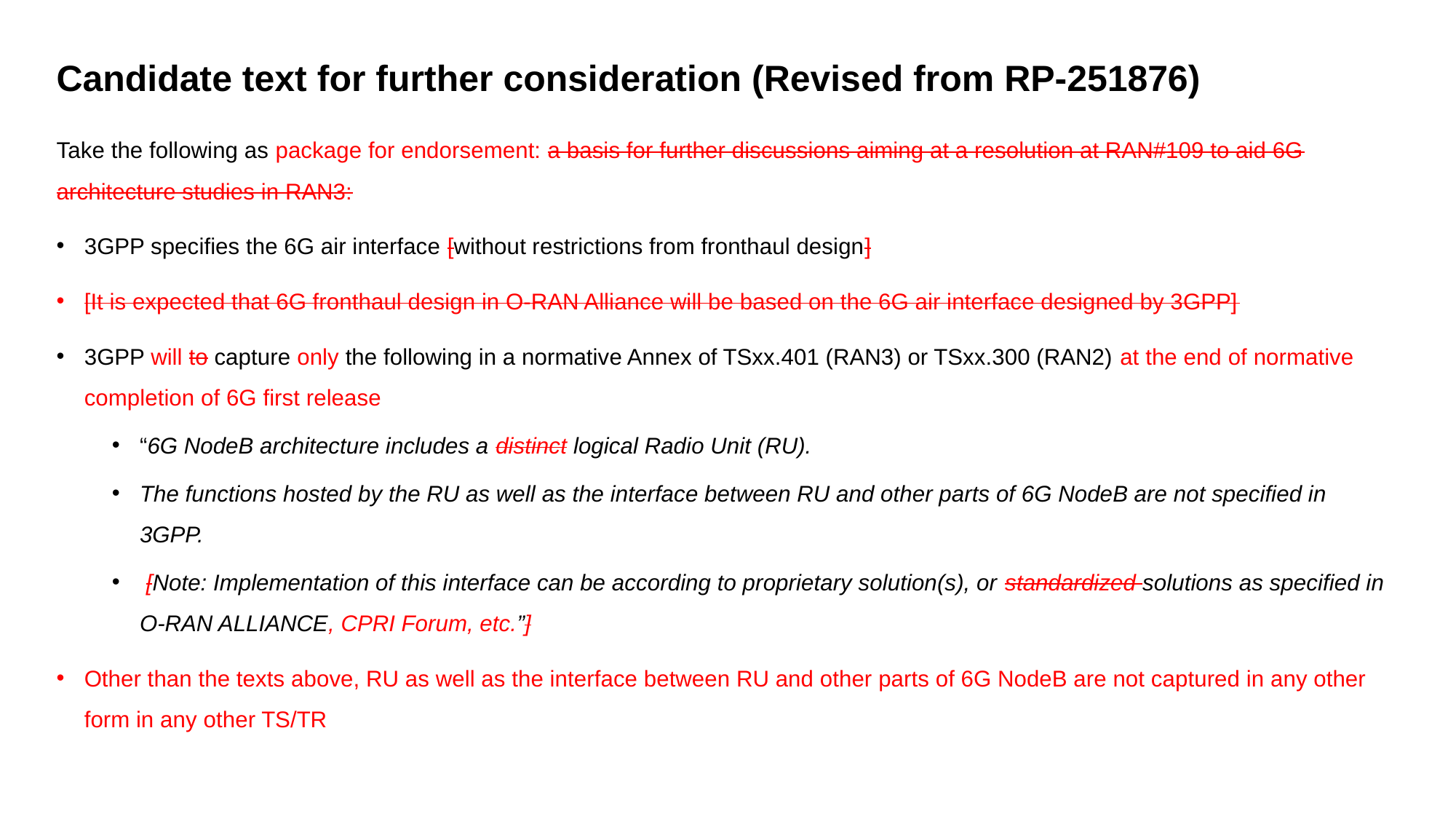

# Candidate text for further consideration (Revised from RP-251876)
Take the following as package for endorsement: a basis for further discussions aiming at a resolution at RAN#109 to aid 6G architecture studies in RAN3:
3GPP specifies the 6G air interface [without restrictions from fronthaul design]
[It is expected that 6G fronthaul design in O-RAN Alliance will be based on the 6G air interface designed by 3GPP]
3GPP will to capture only the following in a normative Annex of TSxx.401 (RAN3) or TSxx.300 (RAN2) at the end of normative completion of 6G first release
“6G NodeB architecture includes a distinct logical Radio Unit (RU).
The functions hosted by the RU as well as the interface between RU and other parts of 6G NodeB are not specified in 3GPP.
 [Note: Implementation of this interface can be according to proprietary solution(s), or standardized solutions as specified in O-RAN ALLIANCE, CPRI Forum, etc.”]
Other than the texts above, RU as well as the interface between RU and other parts of 6G NodeB are not captured in any other form in any other TS/TR